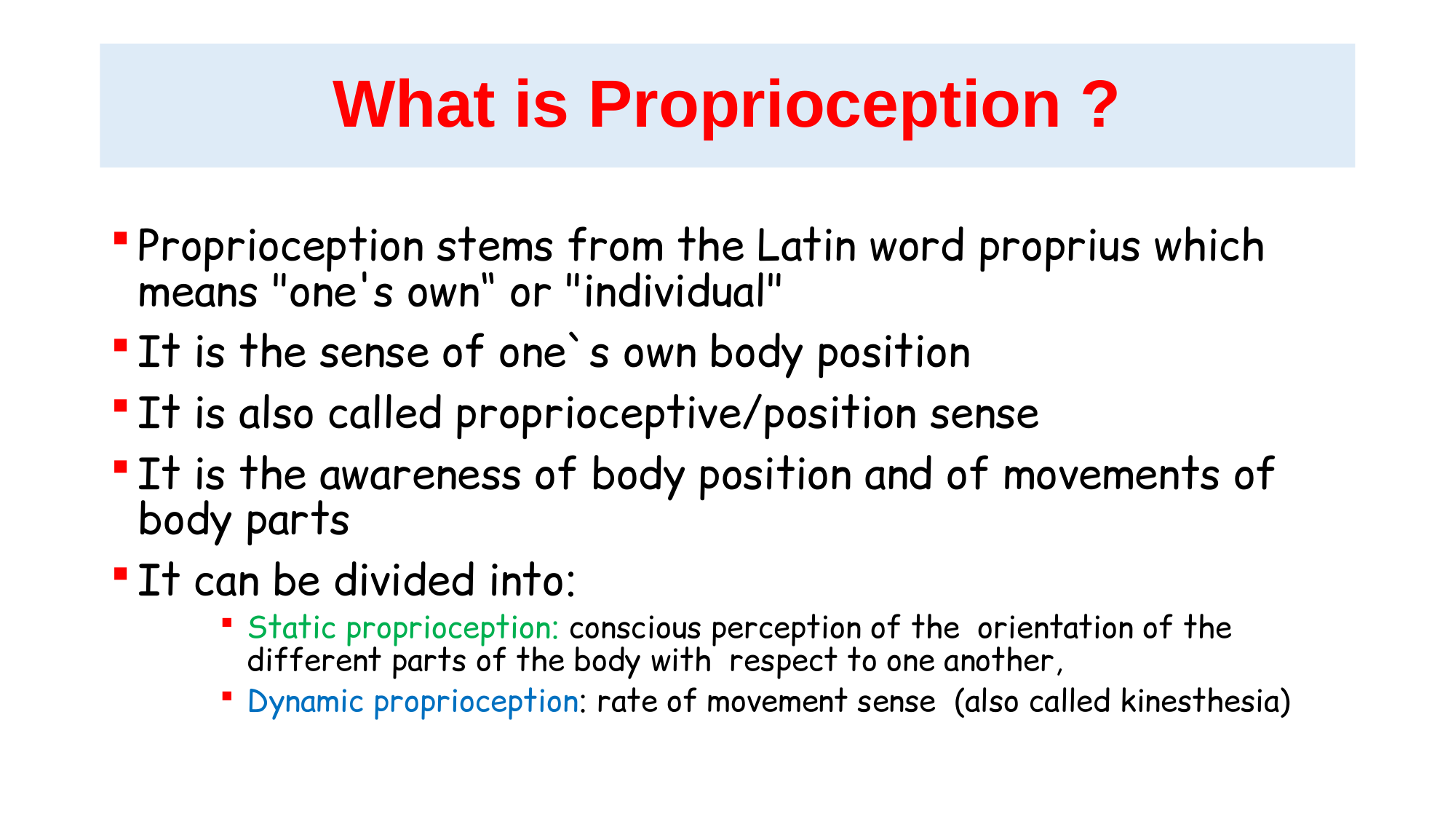

# What is Proprioception ?
Proprioception stems from the Latin word proprius which  means "one's own“ or "individual"
It is the sense of one`s own body position
It is also called proprioceptive/position sense
It is the awareness of body position and of movements of body parts
It can be divided into:
Static proprioception: conscious perception of the  orientation of the different parts of the body with  respect to one another,
Dynamic proprioception: rate of movement sense  (also called kinesthesia)